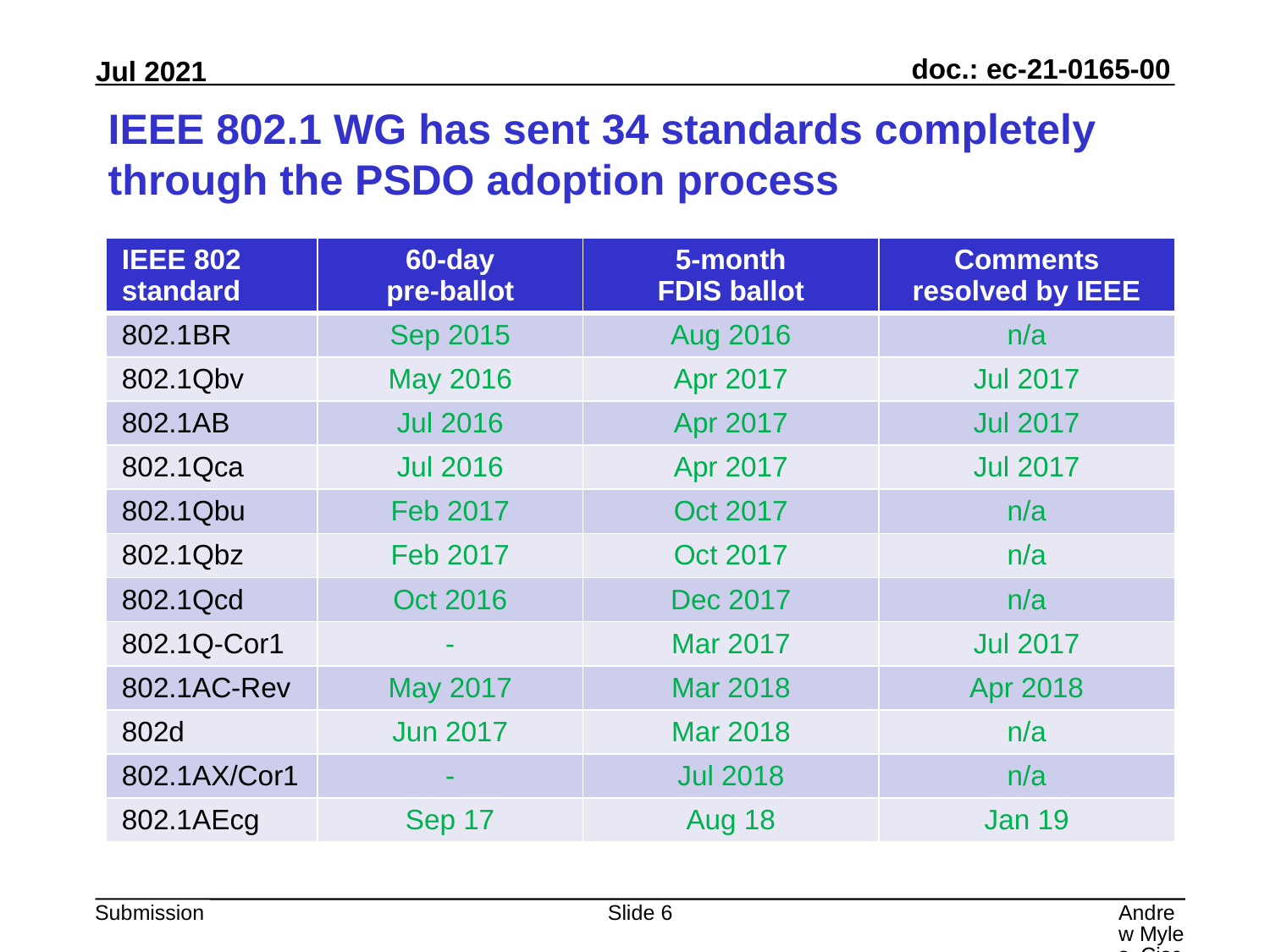

# IEEE 802.1 WG has sent 34 standards completely through the PSDO adoption process
| IEEE 802 standard | 60-day pre-ballot | 5-month FDIS ballot | Comments resolved by IEEE |
| --- | --- | --- | --- |
| 802.1BR | Sep 2015 | Aug 2016 | n/a |
| 802.1Qbv | May 2016 | Apr 2017 | Jul 2017 |
| 802.1AB | Jul 2016 | Apr 2017 | Jul 2017 |
| 802.1Qca | Jul 2016 | Apr 2017 | Jul 2017 |
| 802.1Qbu | Feb 2017 | Oct 2017 | n/a |
| 802.1Qbz | Feb 2017 | Oct 2017 | n/a |
| 802.1Qcd | Oct 2016 | Dec 2017 | n/a |
| 802.1Q-Cor1 | - | Mar 2017 | Jul 2017 |
| 802.1AC-Rev | May 2017 | Mar 2018 | Apr 2018 |
| 802d | Jun 2017 | Mar 2018 | n/a |
| 802.1AX/Cor1 | - | Jul 2018 | n/a |
| 802.1AEcg | Sep 17 | Aug 18 | Jan 19 |
Slide 6
Andrew Myles, Cisco